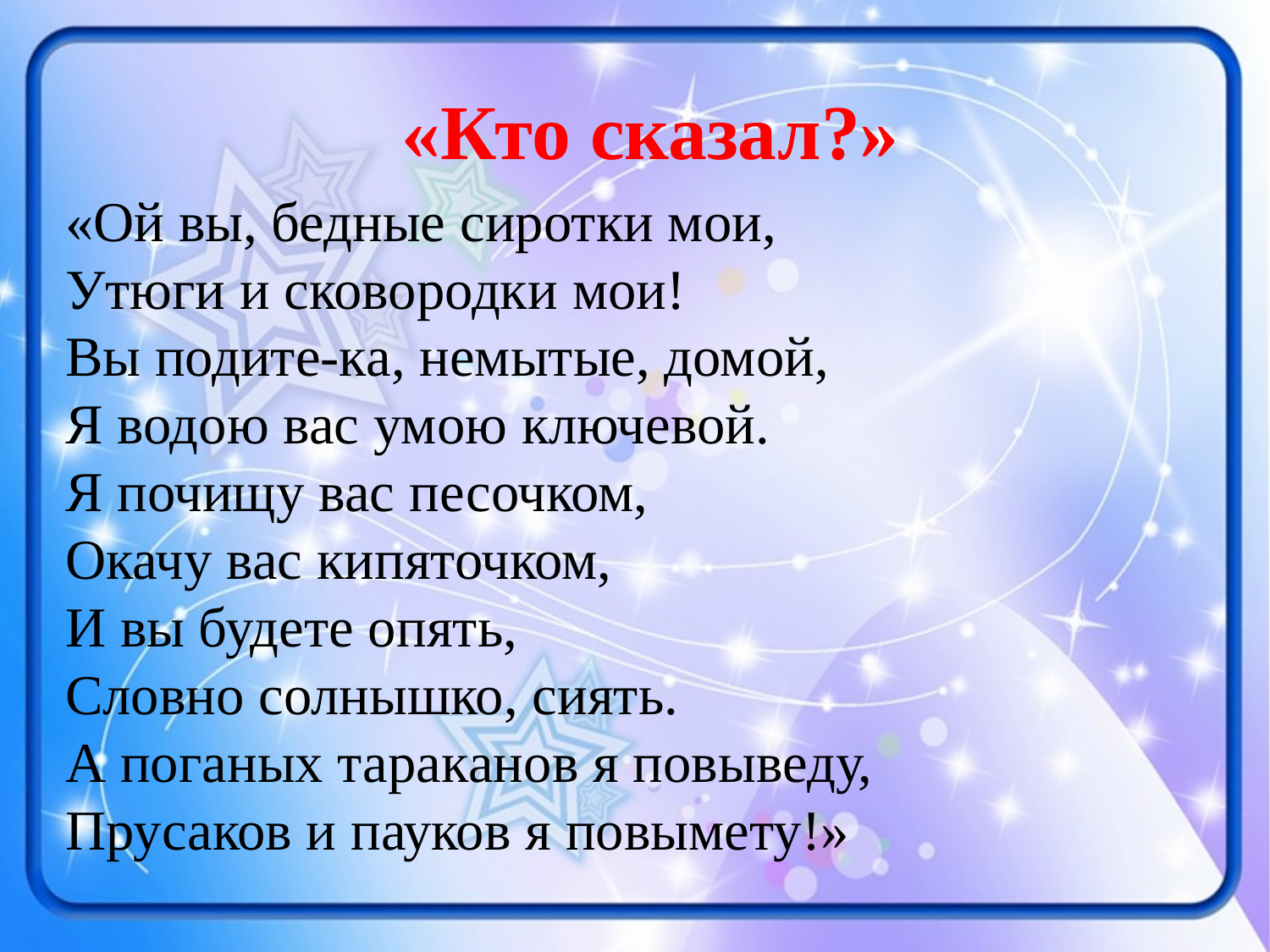

# «Кто сказал?»
«Ой вы, бедные сиротки мои,
Утюги и сковородки мои!
Вы подите-ка, немытые, домой,
Я водою вас умою ключевой.
Я почищу вас песочком,
Окачу вас кипяточком,
И вы будете опять,
Словно солнышко, сиять.
А поганых тараканов я повыведу,
Прусаков и пауков я повымету!»